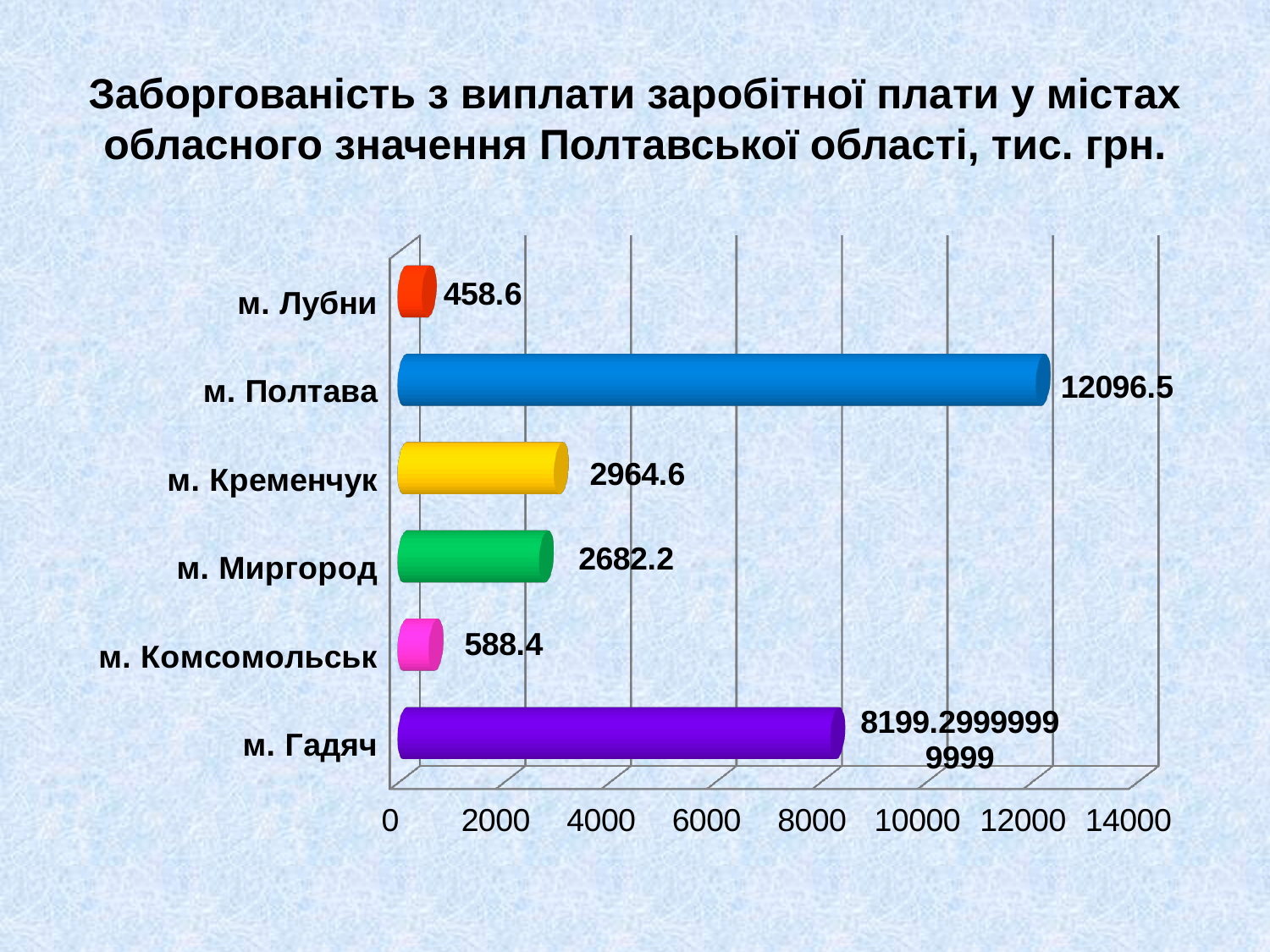

# Заборгованість з виплати заробітної плати у містах обласного значення Полтавської області, тис. грн.

[unsupported chart]